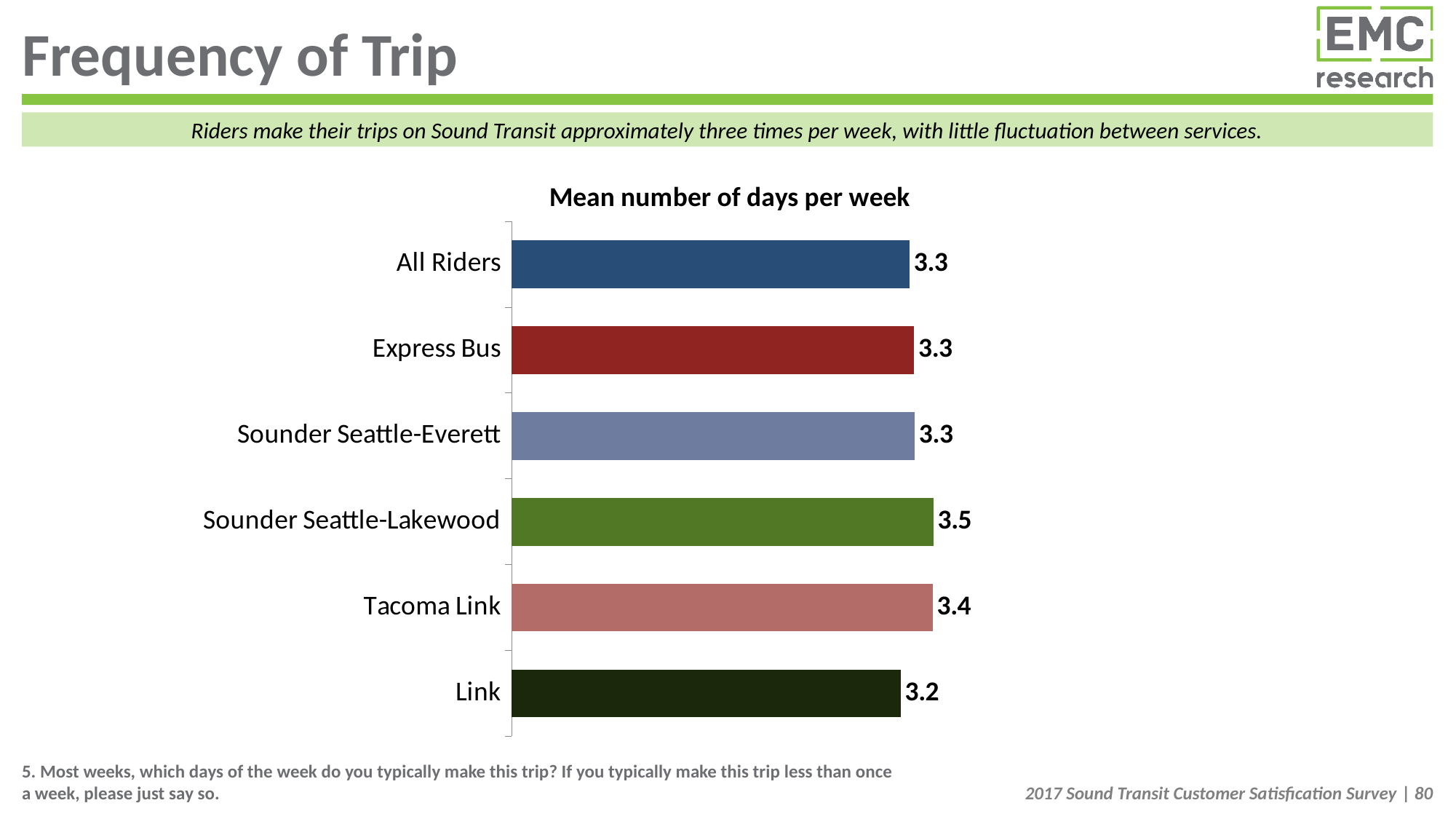

# Frequency of Trip
Riders make their trips on Sound Transit approximately three times per week, with little fluctuation between services.

### Chart

| Category | Initial |
|---|---|
| All Riders | 3.2559731345745613 |
| Express Bus | 3.2923645862884765 |
| Sounder Seattle-Everett | 3.2970018975332076 |
| Sounder Seattle-Lakewood | 3.450758327184891 |
| Tacoma Link | 3.444202362502685 |
| Link | 3.182489451374347 |
5. Most weeks, which days of the week do you typically make this trip? If you typically make this trip less than once a week, please just say so.